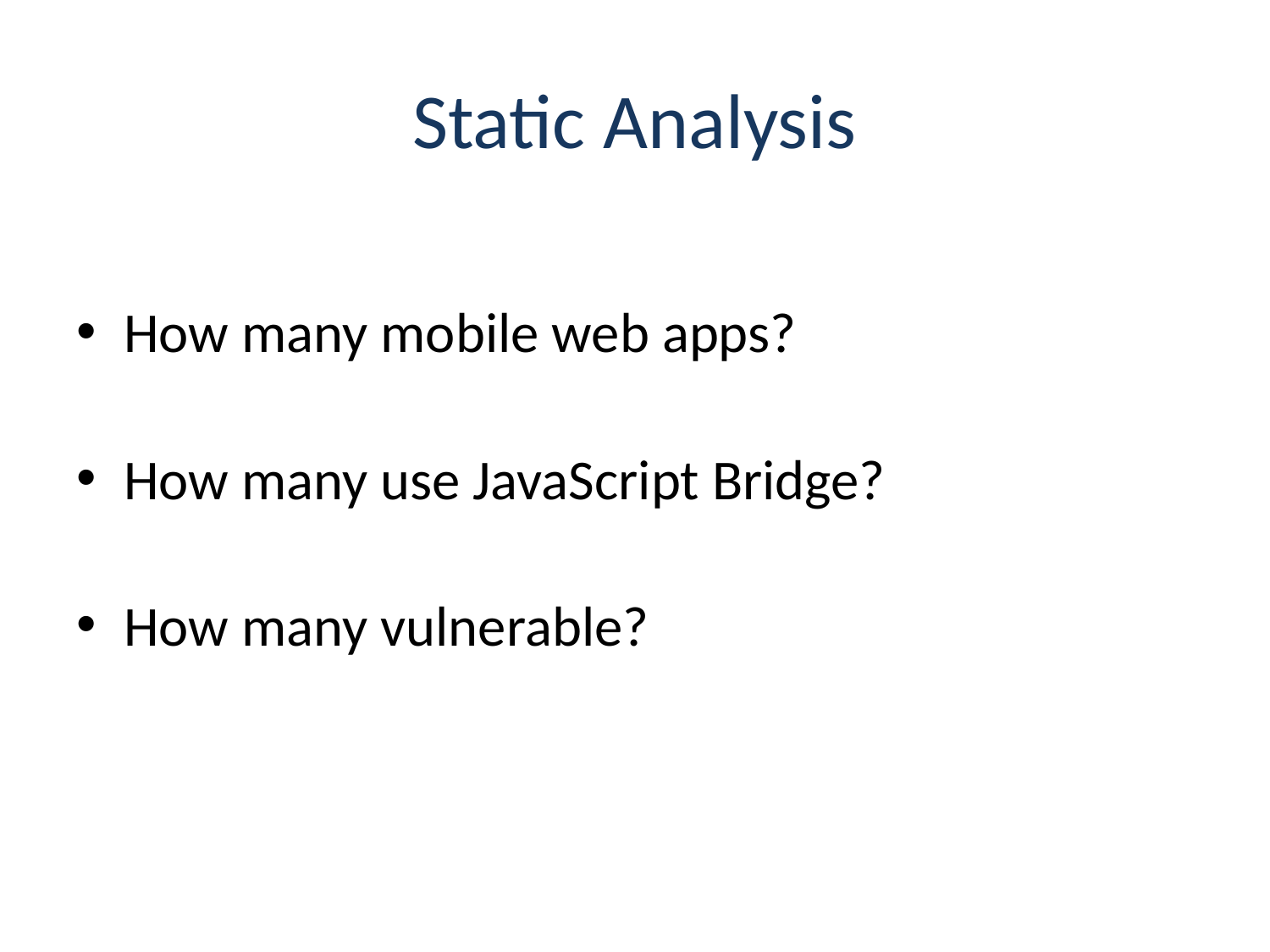

# Static Analysis
How many mobile web apps?
How many use JavaScript Bridge?
How many vulnerable?